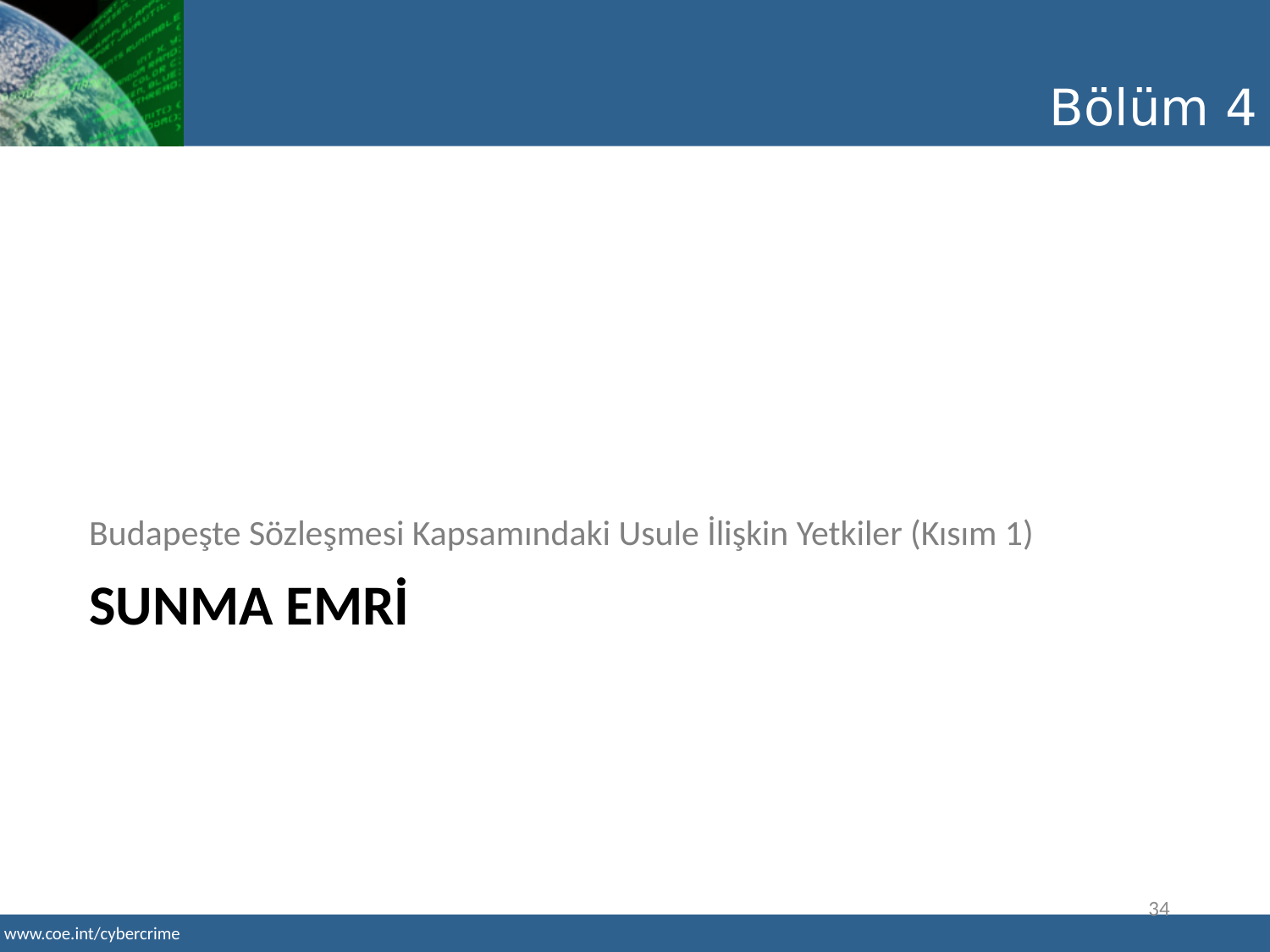

Bölüm 4

Budapeşte Sözleşmesi Kapsamındaki Usule İlişkin Yetkiler (Kısım 1)

# Sunma emrİ
34